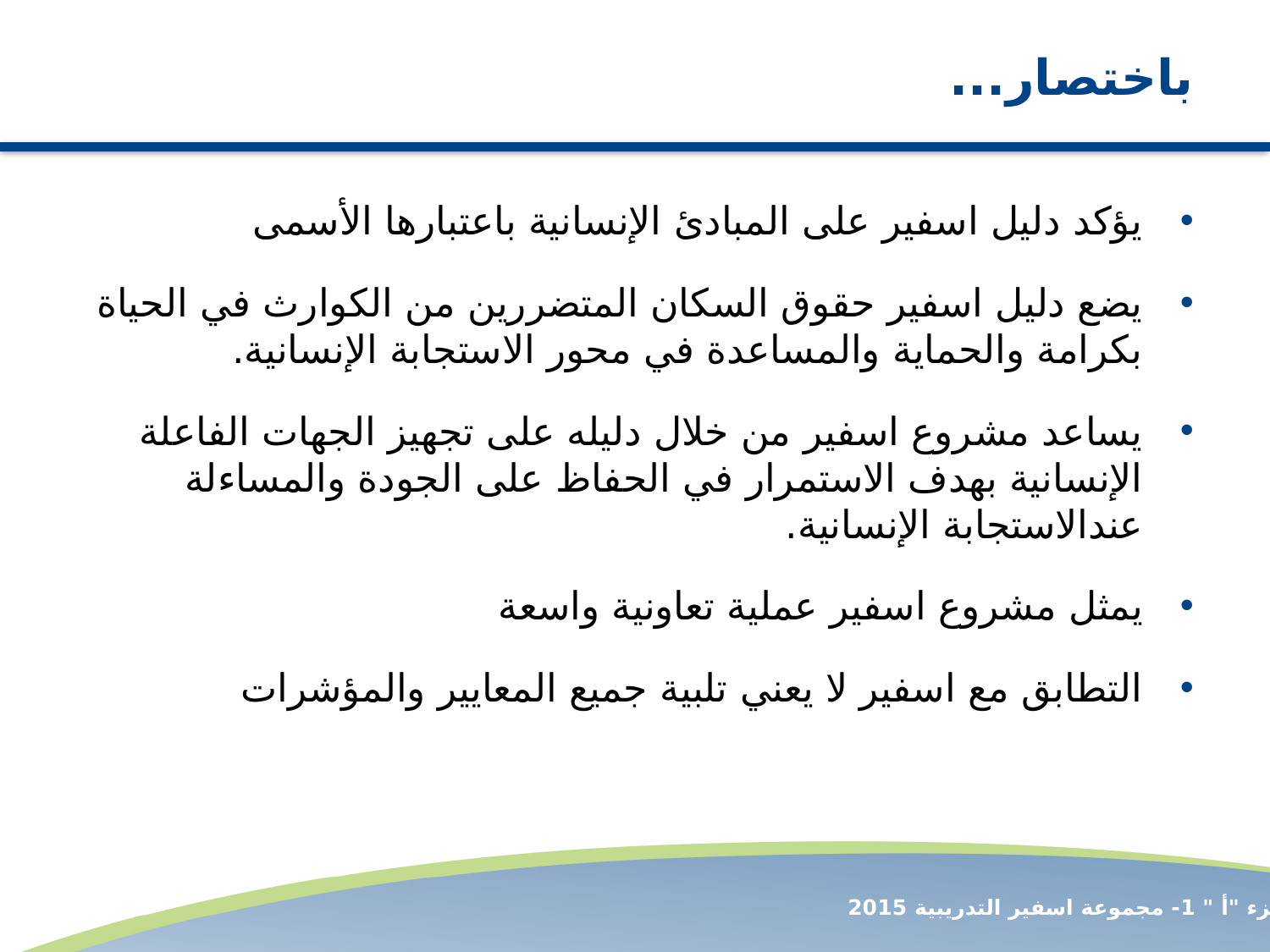

# باختصار...
يؤكد دليل اسفير على المبادئ الإنسانية باعتبارها الأسمى
يضع دليل اسفير حقوق السكان المتضررين من الكوارث في الحياة بكرامة والحماية والمساعدة في محور الاستجابة الإنسانية.
يساعد مشروع اسفير من خلال دليله على تجهيز الجهات الفاعلة الإنسانية بهدف الاستمرار في الحفاظ على الجودة والمساءلة عندالاستجابة الإنسانية.
يمثل مشروع اسفير عملية تعاونية واسعة
التطابق مع اسفير لا يعني تلبية جميع المعايير والمؤشرات
الجزء "أ " 1- مجموعة اسفير التدريبية 2015